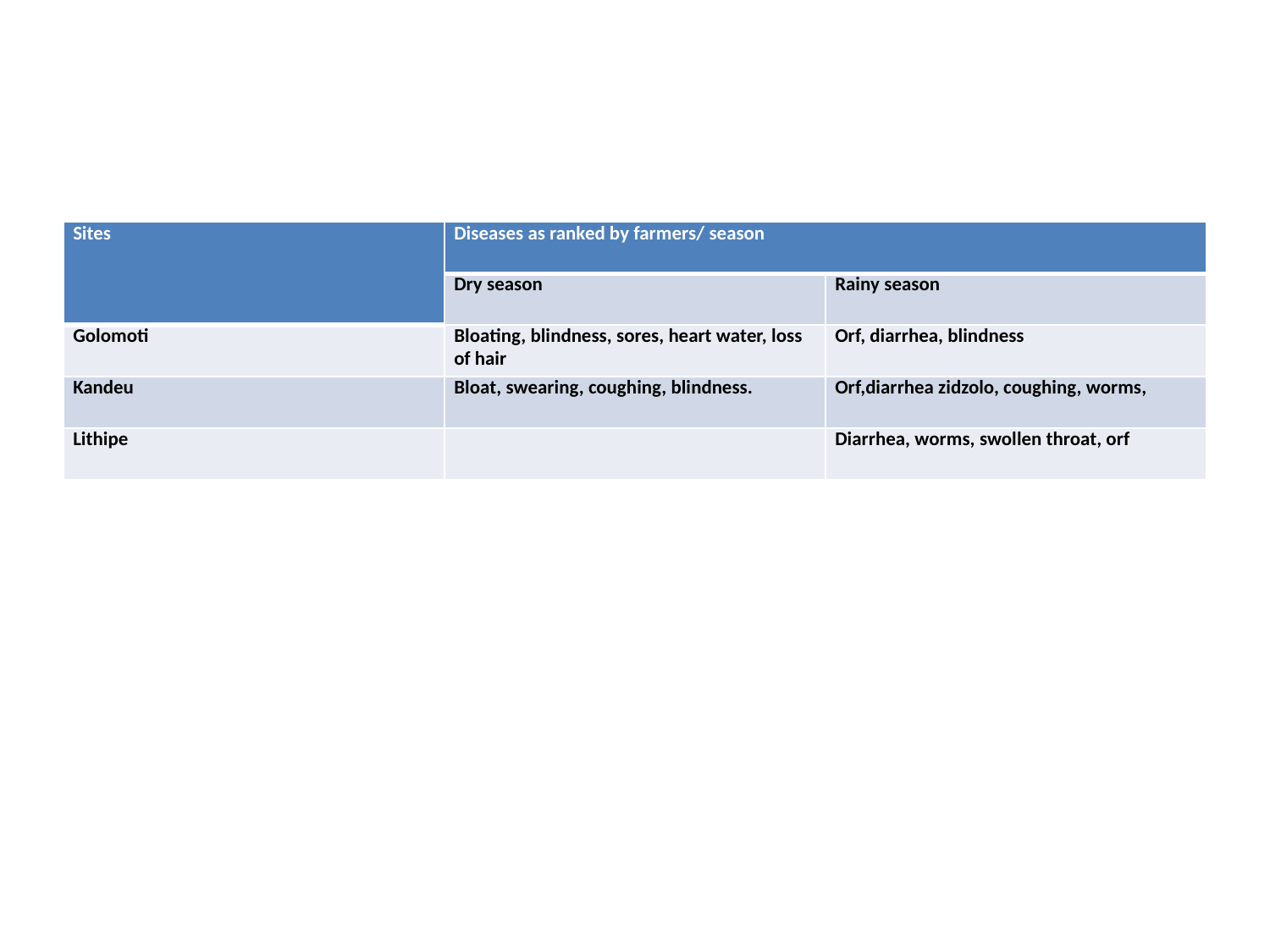

#
| Sites | Diseases as ranked by farmers/ season |  |
| --- | --- | --- |
|  | Dry season | Rainy season |
| Golomoti | Bloating, blindness, sores, heart water, loss of hair | Orf, diarrhea, blindness |
| Kandeu | Bloat, swearing, coughing, blindness. | Orf,diarrhea zidzolo, coughing, worms, |
| Lithipe |  | Diarrhea, worms, swollen throat, orf |